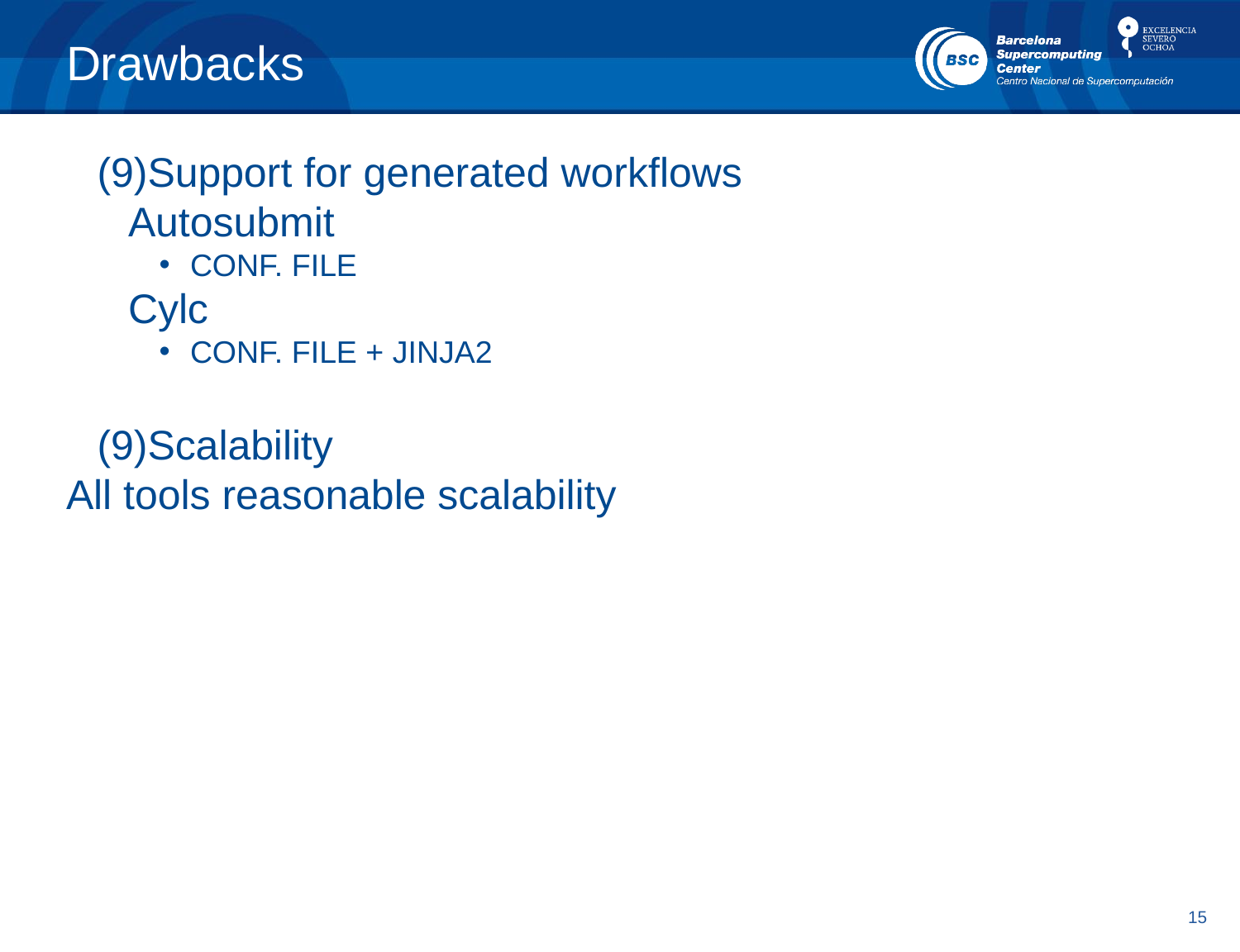

# Drawbacks
Support for generated workflows
Autosubmit
CONF. FILE
Cylc
CONF. FILE + JINJA2

Scalability
All tools reasonable scalability